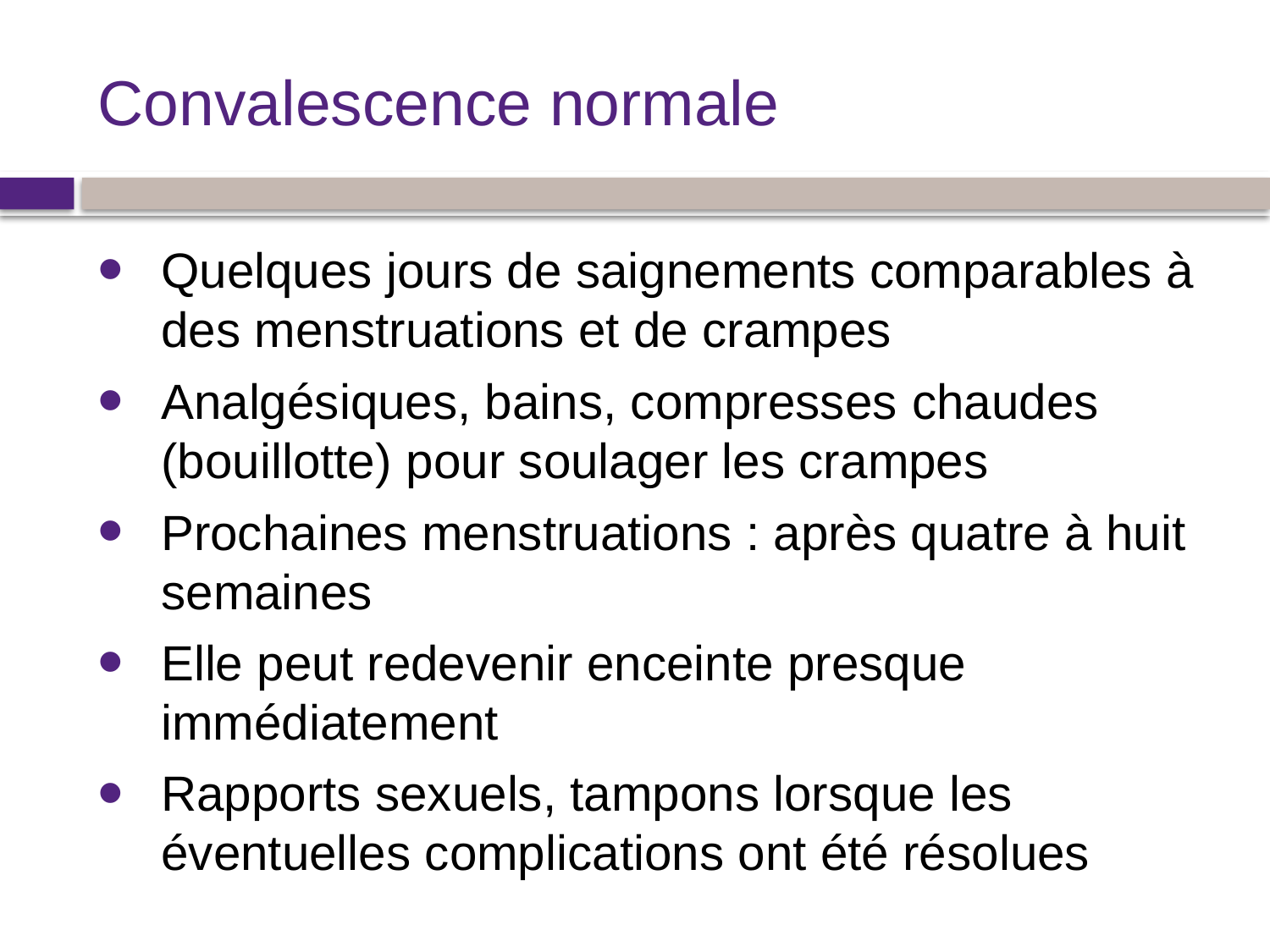

# Convalescence normale
Quelques jours de saignements comparables à des menstruations et de crampes
Analgésiques, bains, compresses chaudes (bouillotte) pour soulager les crampes
Prochaines menstruations : après quatre à huit semaines
Elle peut redevenir enceinte presque immédiatement
Rapports sexuels, tampons lorsque les éventuelles complications ont été résolues